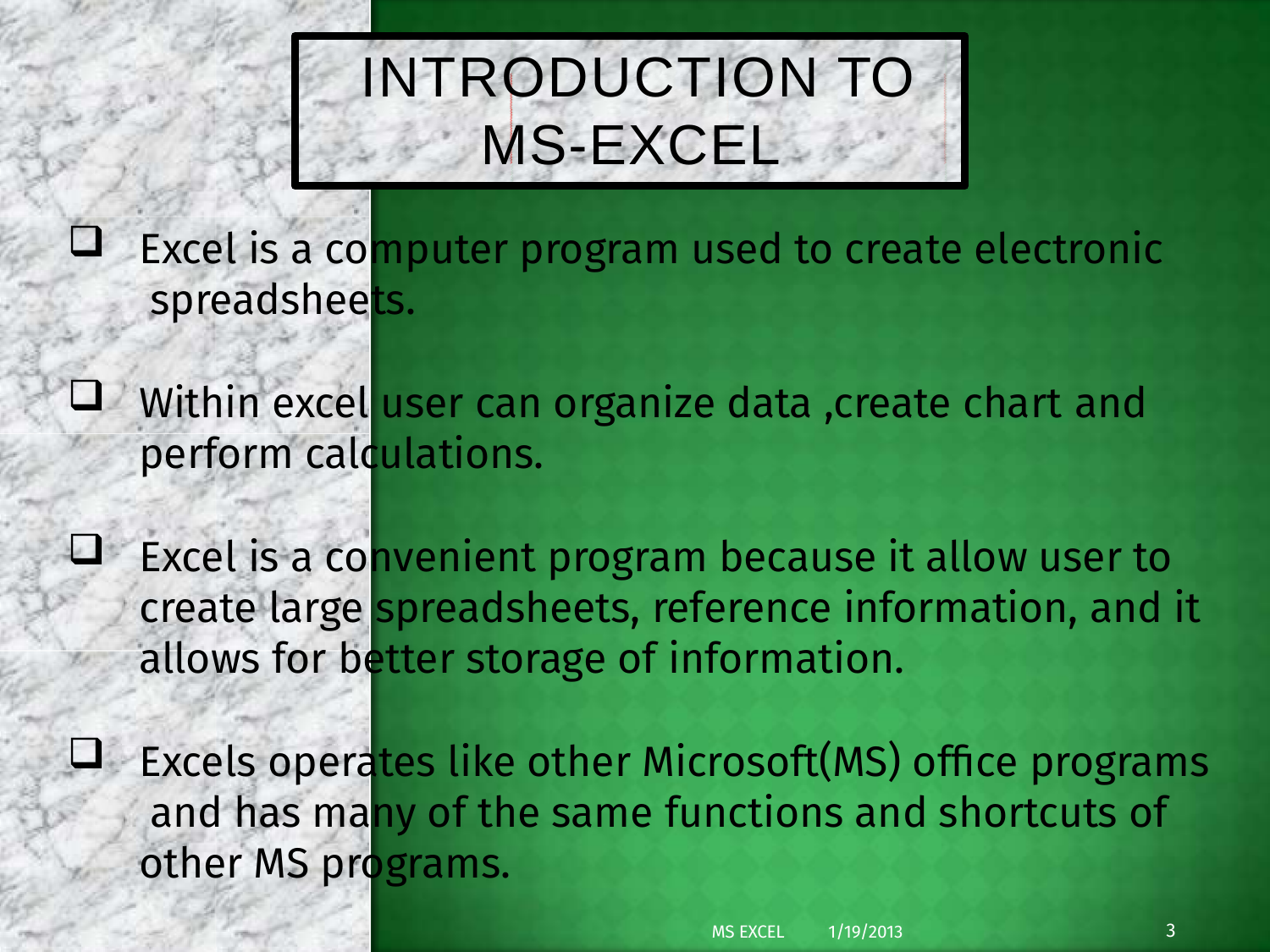

# INTRODUCTION TO
MS-EXCEL
Excel is a computer program used to create electronic  spreadsheets.

Within excel user can organize data ,create chart and
perform calculations.

Excel is a convenient program because it allow user to  create large spreadsheets, reference information, and it  allows for better storage of information.

Excels operates like other Microsoft(MS) office programs  and has many of the same functions and shortcuts of  other MS programs.
3
1/19/2013
MS EXCEL